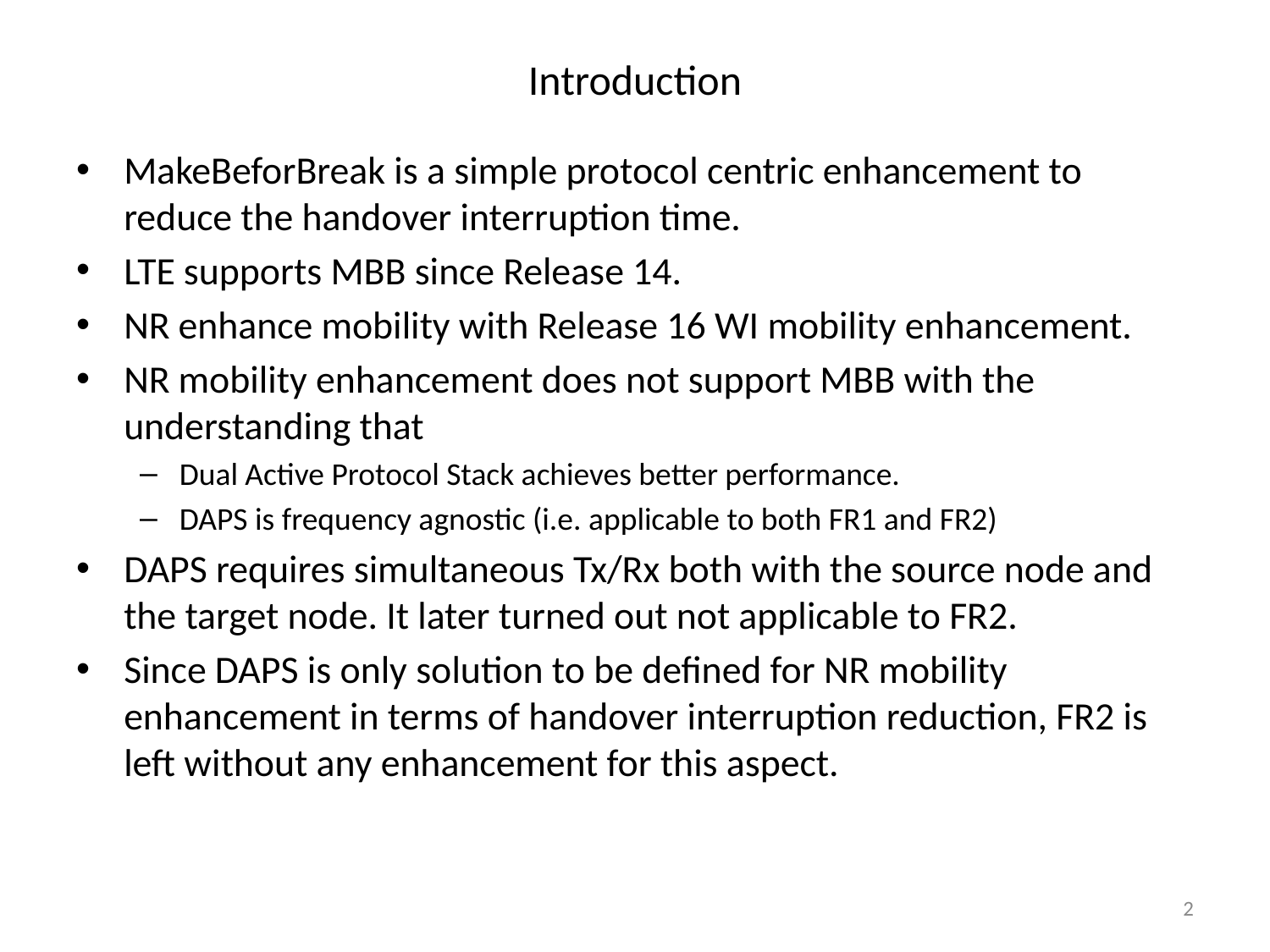

# Introduction
MakeBeforBreak is a simple protocol centric enhancement to reduce the handover interruption time.
LTE supports MBB since Release 14.
NR enhance mobility with Release 16 WI mobility enhancement.
NR mobility enhancement does not support MBB with the understanding that
Dual Active Protocol Stack achieves better performance.
DAPS is frequency agnostic (i.e. applicable to both FR1 and FR2)
DAPS requires simultaneous Tx/Rx both with the source node and the target node. It later turned out not applicable to FR2.
Since DAPS is only solution to be defined for NR mobility enhancement in terms of handover interruption reduction, FR2 is left without any enhancement for this aspect.

2